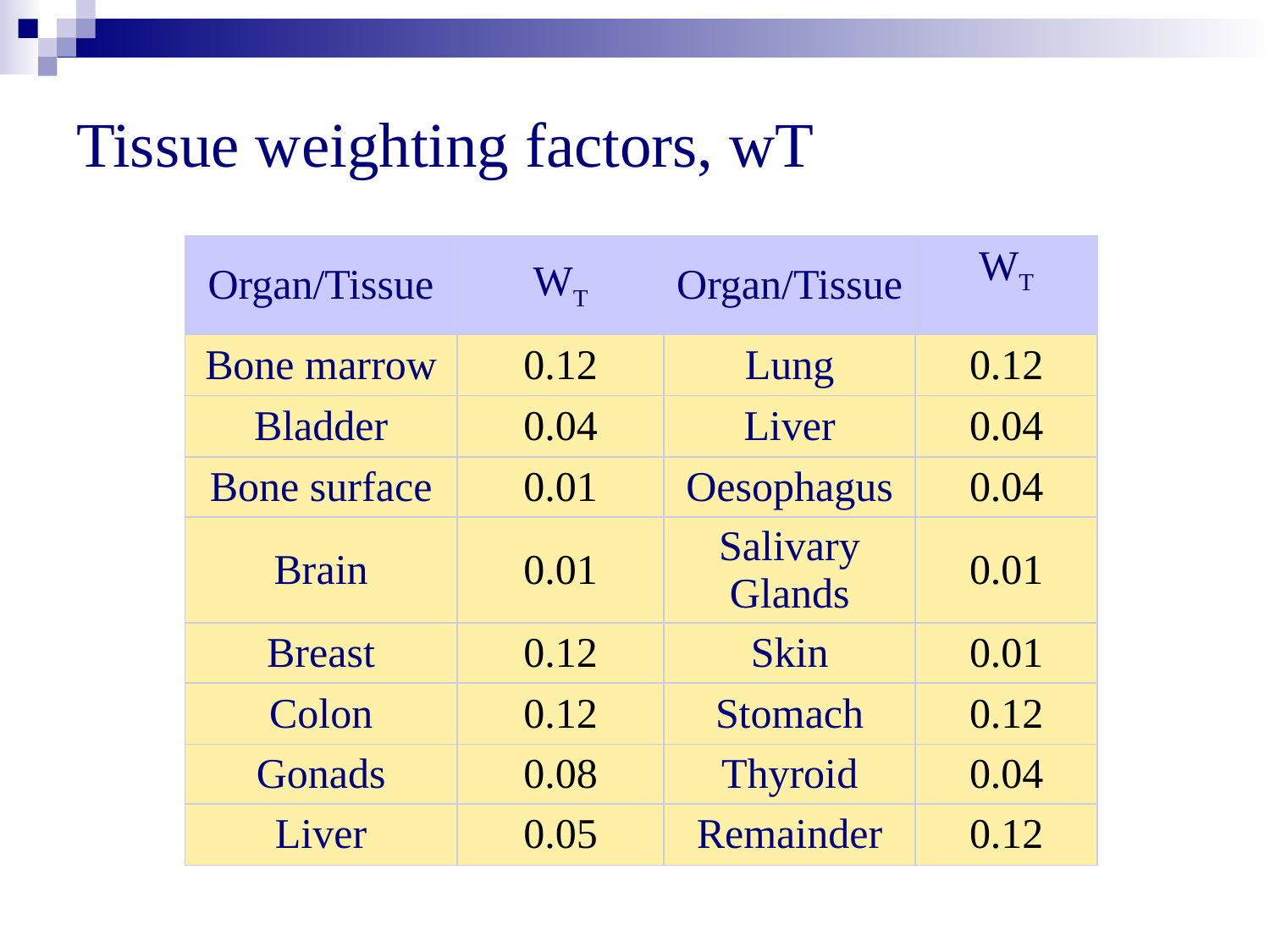

# Tissue weighting factors, wT
| Organ/Tissue | WT | Organ/Tissue | WT |
| --- | --- | --- | --- |
| Bone marrow | 0.12 | Lung | 0.12 |
| Bladder | 0.04 | Liver | 0.04 |
| Bone surface | 0.01 | Oesophagus | 0.04 |
| Brain | 0.01 | Salivary Glands | 0.01 |
| Breast | 0.12 | Skin | 0.01 |
| Colon | 0.12 | Stomach | 0.12 |
| Gonads | 0.08 | Thyroid | 0.04 |
| Liver | 0.05 | Remainder | 0.12 |